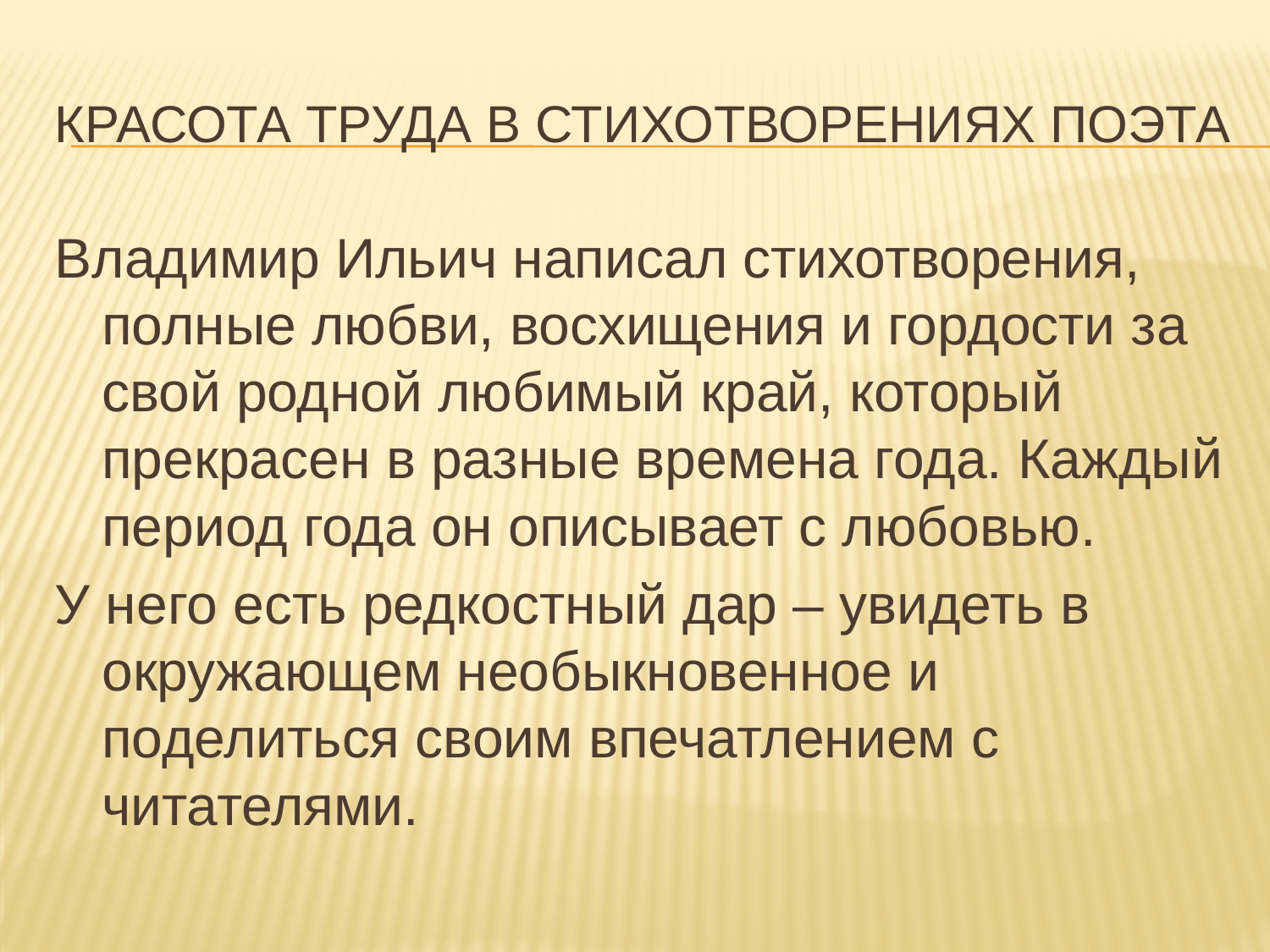

# Красота труда в стихотворениях поэта
Владимир Ильич написал стихотворения, полные любви, восхищения и гордости за свой родной любимый край, который прекрасен в разные времена года. Каждый период года он описывает с любовью.
У него есть редкостный дар – увидеть в окружающем необыкновенное и поделиться своим впечатлением с читателями.